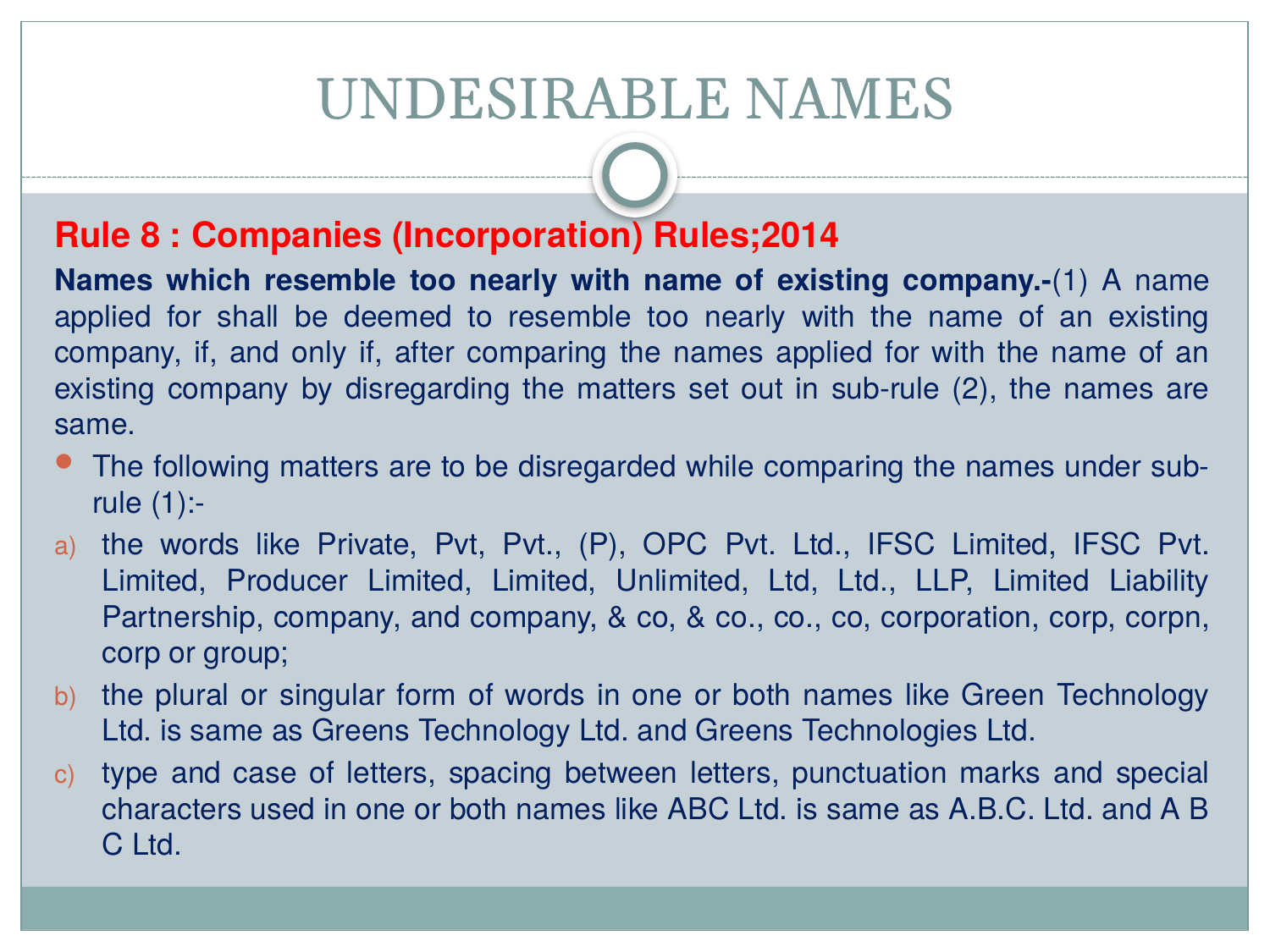

# UNDESIRABLE NAMES
Rule 8 : Companies (Incorporation) Rules;2014
Names which resemble too nearly with name of existing company.-(1) A name applied for shall be deemed to resemble too nearly with the name of an existing company, if, and only if, after comparing the names applied for with the name of an existing company by disregarding the matters set out in sub-rule (2), the names are same.
The following matters are to be disregarded while comparing the names under sub-rule (1):-
the words like Private, Pvt, Pvt., (P), OPC Pvt. Ltd., IFSC Limited, IFSC Pvt. Limited, Producer Limited, Limited, Unlimited, Ltd, Ltd., LLP, Limited Liability Partnership, company, and company, & co, & co., co., co, corporation, corp, corpn, corp or group;
the plural or singular form of words in one or both names like Green Technology Ltd. is same as Greens Technology Ltd. and Greens Technologies Ltd.
type and case of letters, spacing between letters, punctuation marks and special characters used in one or both names like ABC Ltd. is same as A.B.C. Ltd. and A B C Ltd.